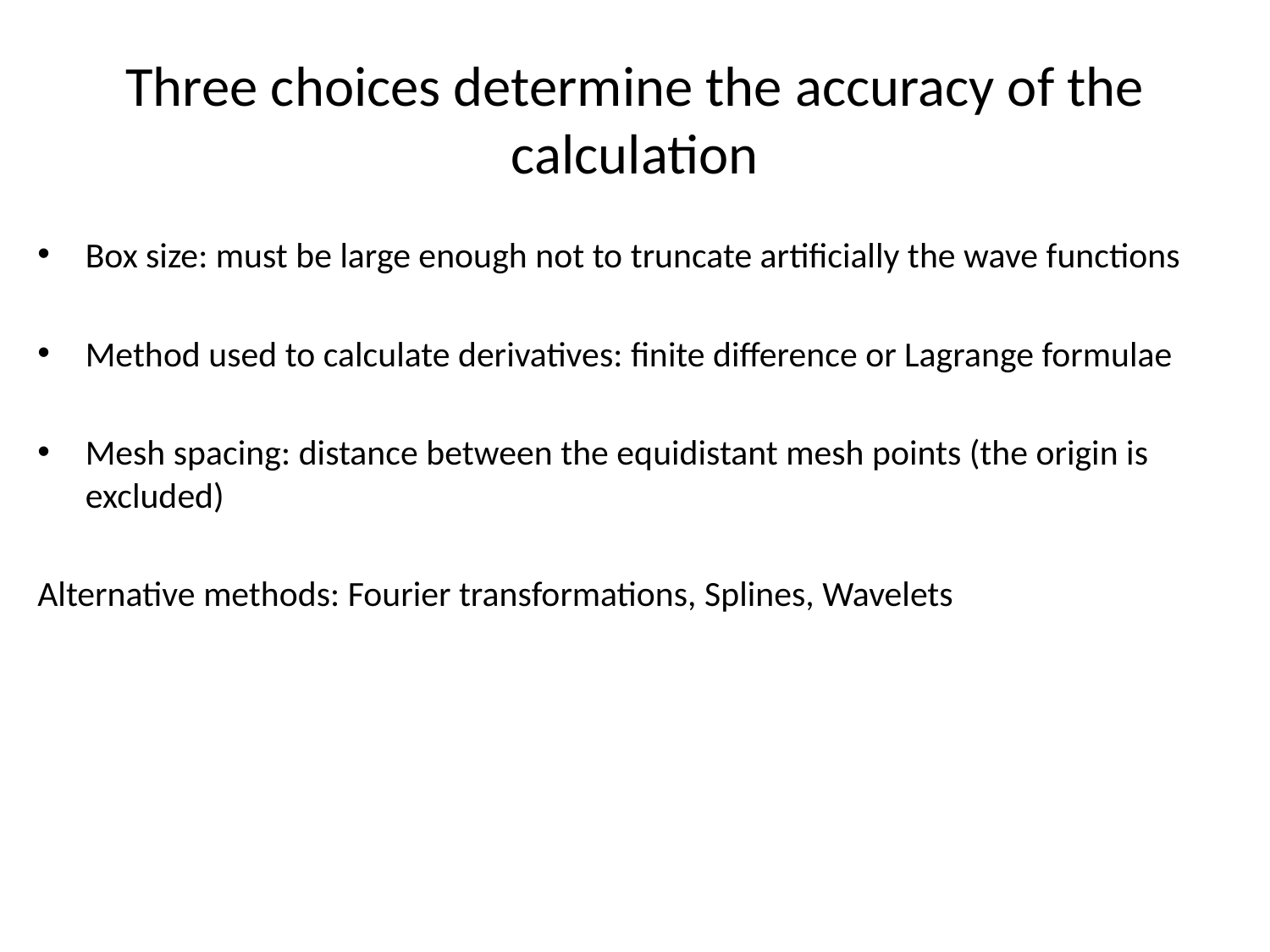

# Three choices determine the accuracy of the calculation
Box size: must be large enough not to truncate artificially the wave functions

Method used to calculate derivatives: finite difference or Lagrange formulae

Mesh spacing: distance between the equidistant mesh points (the origin is excluded)

Alternative methods: Fourier transformations, Splines, Wavelets